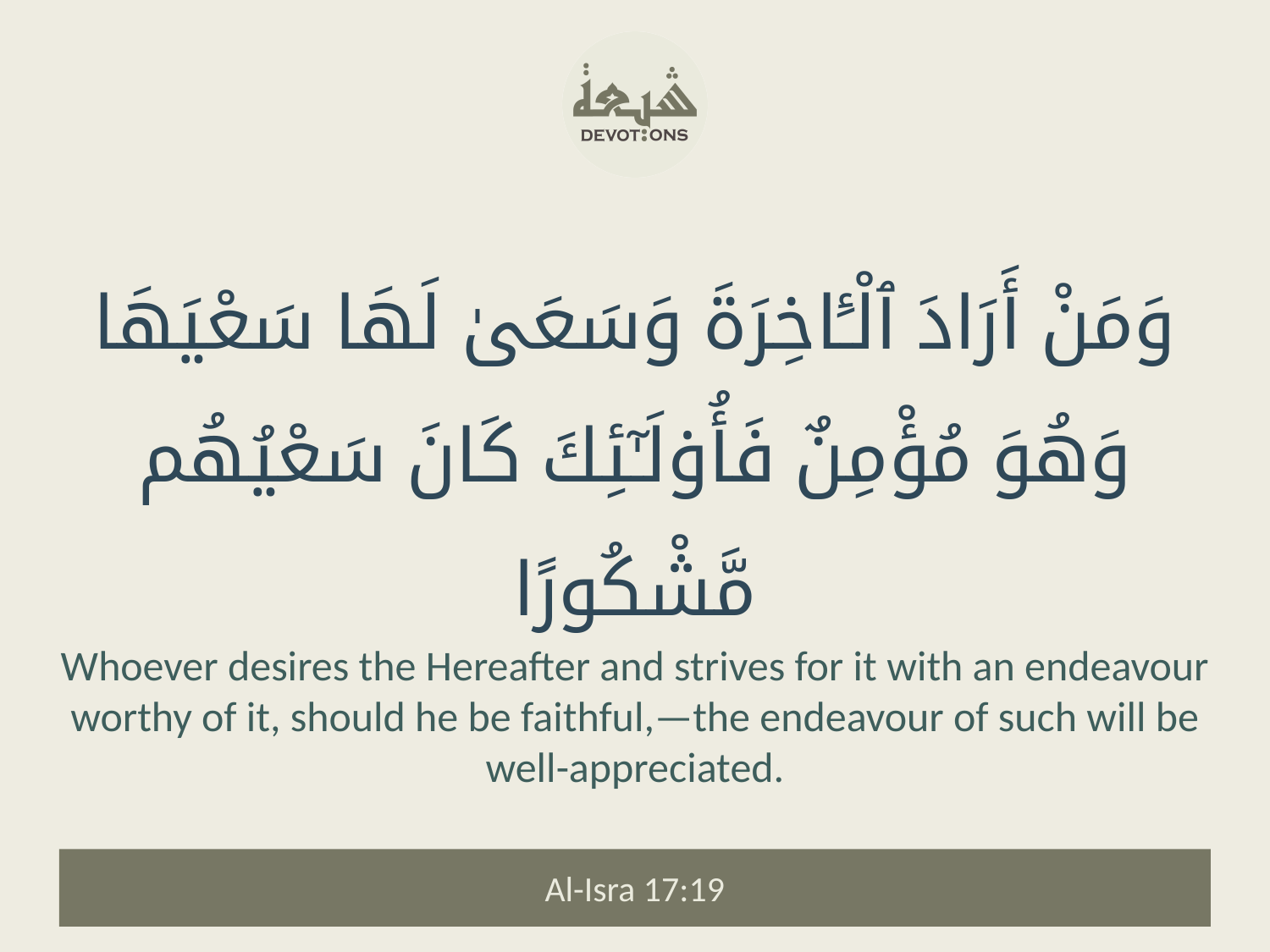

وَمَنْ أَرَادَ ٱلْـَٔاخِرَةَ وَسَعَىٰ لَهَا سَعْيَهَا وَهُوَ مُؤْمِنٌ فَأُو۟لَـٰٓئِكَ كَانَ سَعْيُهُم مَّشْكُورًا
Whoever desires the Hereafter and strives for it with an endeavour worthy of it, should he be faithful,—the endeavour of such will be well-appreciated.
Al-Isra 17:19